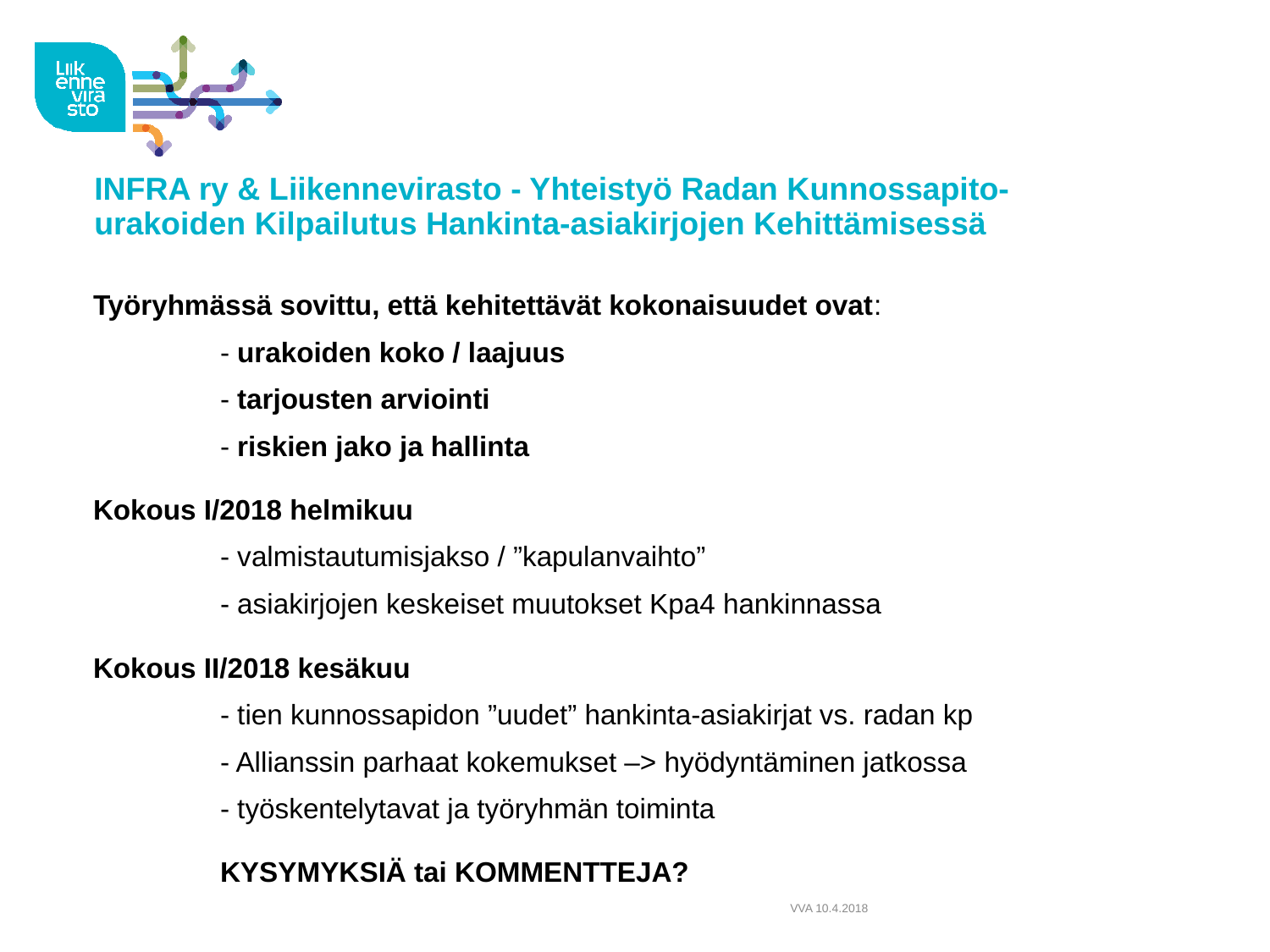

# INFRA ry & Liikennevirasto - Yhteistyö Radan Kunnossapito-urakoiden Kilpailutus Hankinta-asiakirjojen Kehittämisessä
Työryhmässä sovittu, että kehitettävät kokonaisuudet ovat:
	- urakoiden koko / laajuus
	- tarjousten arviointi
	- riskien jako ja hallinta
Kokous I/2018 helmikuu
	- valmistautumisjakso / ”kapulanvaihto”
	- asiakirjojen keskeiset muutokset Kpa4 hankinnassa
Kokous II/2018 kesäkuu
	- tien kunnossapidon ”uudet” hankinta-asiakirjat vs. radan kp
	- Allianssin parhaat kokemukset –> hyödyntäminen jatkossa
	- työskentelytavat ja työryhmän toiminta
	KYSYMYKSIÄ tai KOMMENTTEJA?

VVA 10.4.2018